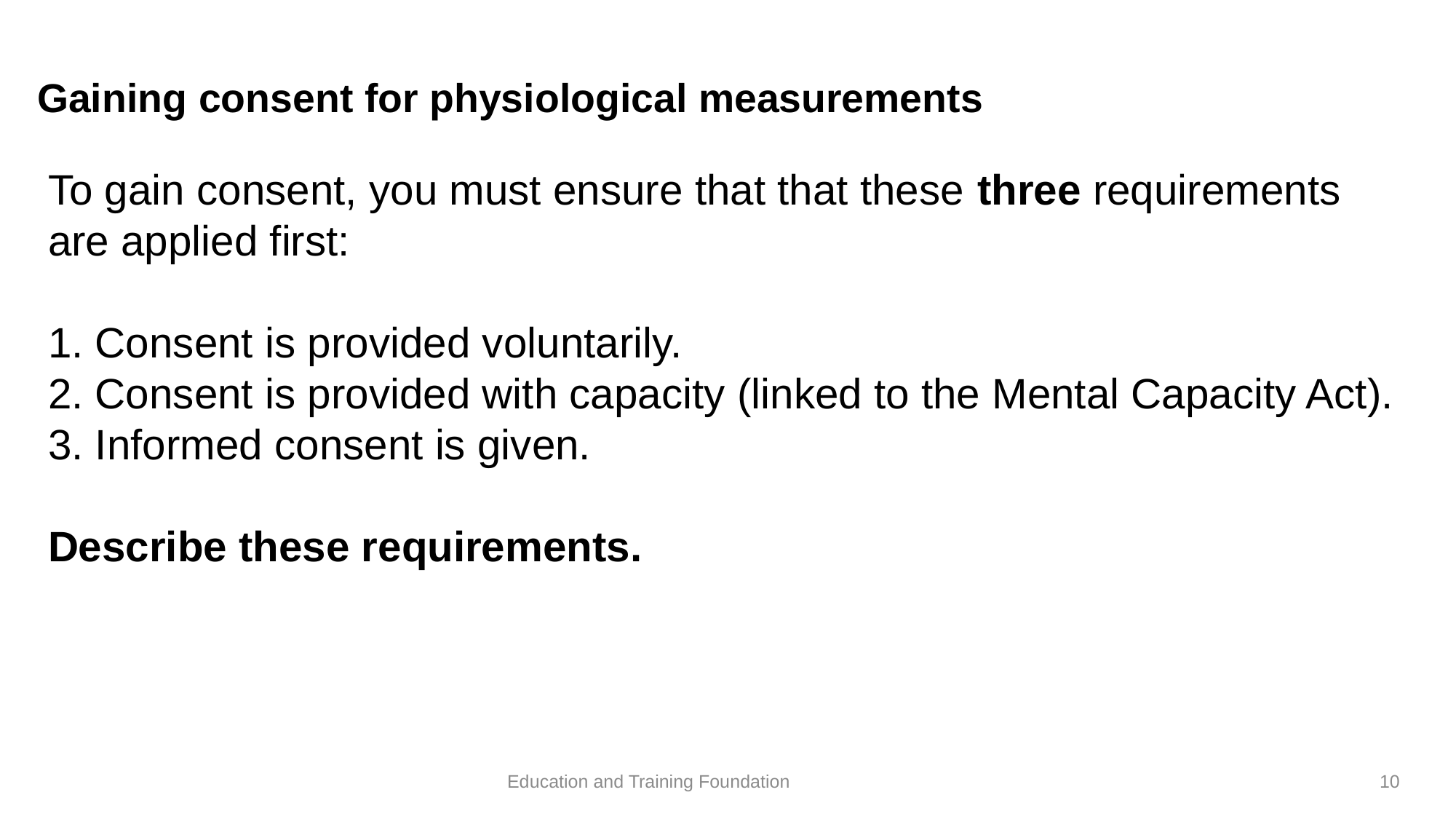

# Gaining consent for physiological measurements
To gain consent, you must ensure that that these three requirements are applied first:
1. Consent is provided voluntarily.
2. Consent is provided with capacity (linked to the Mental Capacity Act).
3. Informed consent is given.

Describe these requirements.

Education and Training Foundation
10